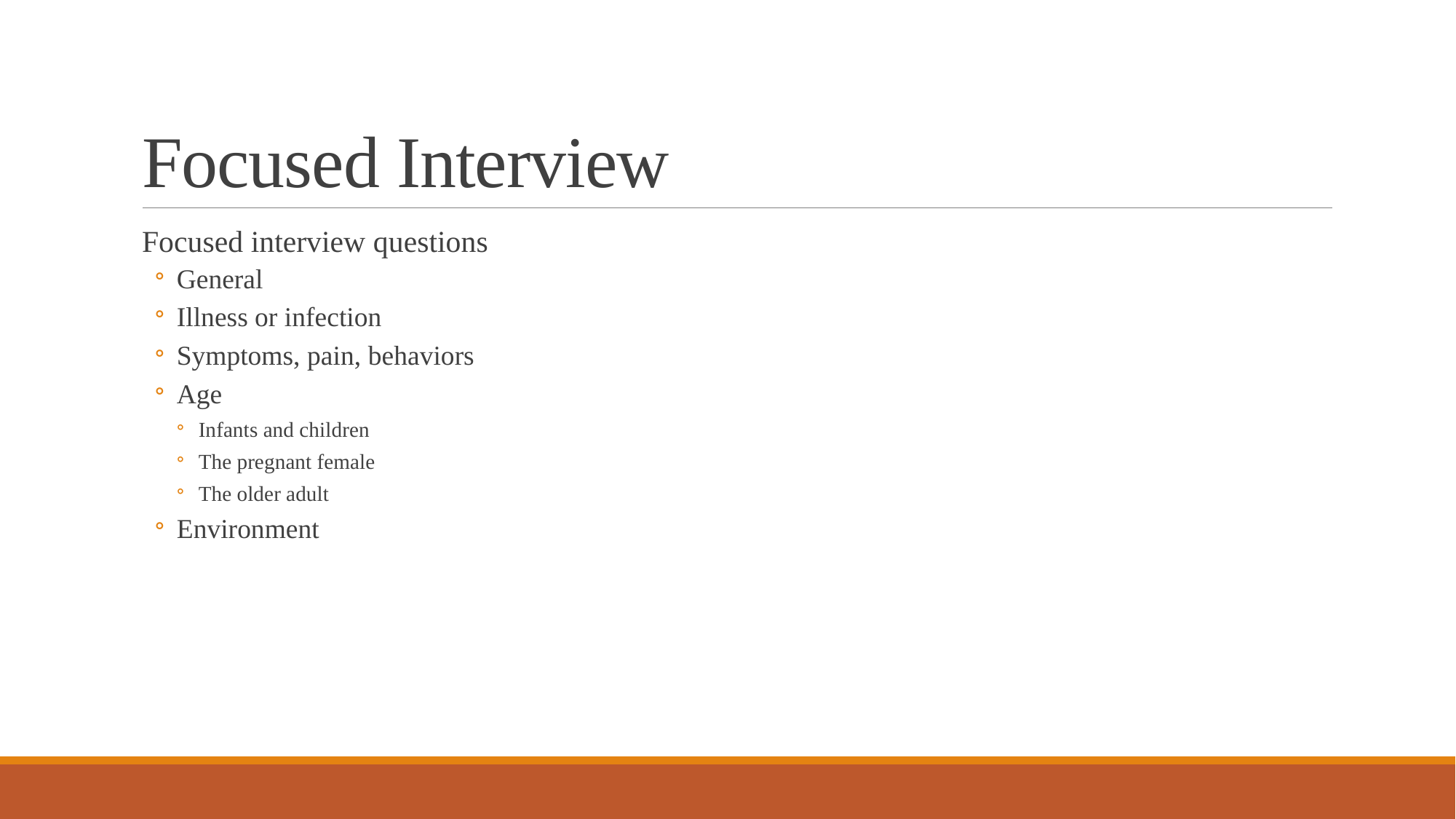

# Focused Interview
Focused interview questions
General
Illness or infection
Symptoms, pain, behaviors
Age
Infants and children
The pregnant female
The older adult
Environment